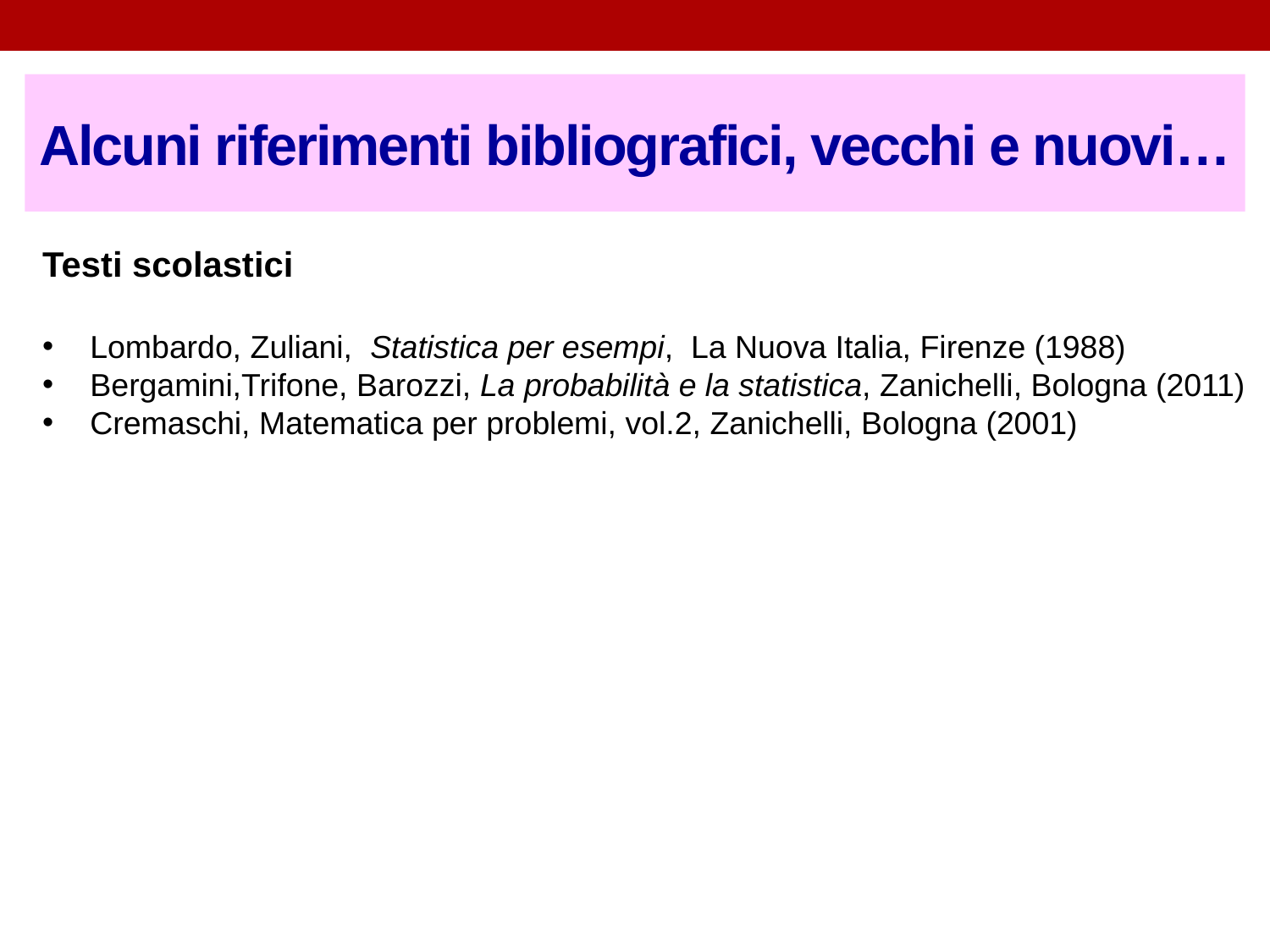

# Alcuni riferimenti bibliografici, vecchi e nuovi…
Testi scolastici

Lombardo, Zuliani,  Statistica per esempi,  La Nuova Italia, Firenze (1988)
Bergamini,Trifone, Barozzi, La probabilità e la statistica, Zanichelli, Bologna (2011)
Cremaschi, Matematica per problemi, vol.2, Zanichelli, Bologna (2001)